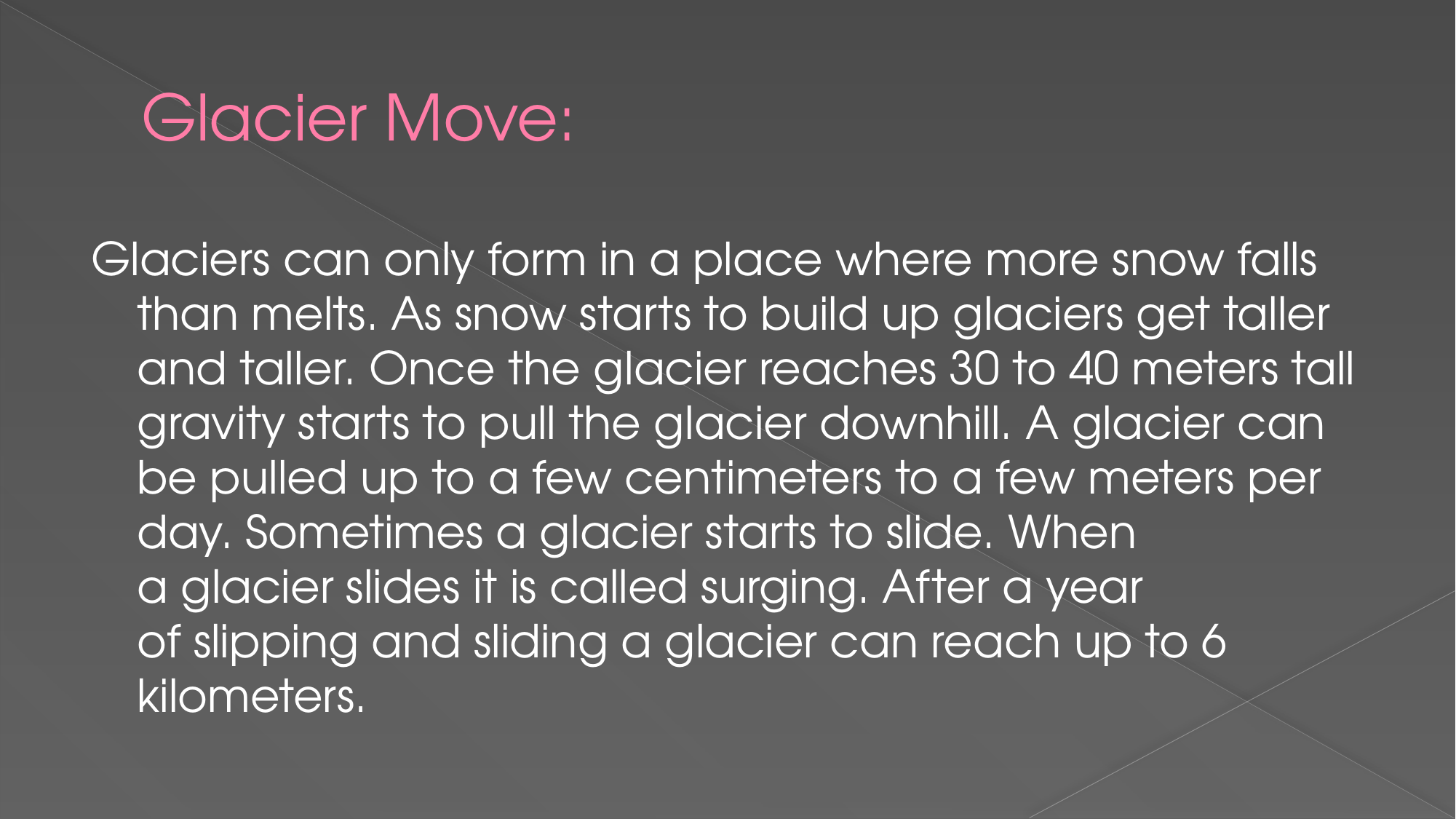

# Glacier Move:
Glaciers can only form in a place where more snow falls than melts. As snow starts to build up glaciers get taller and taller. Once the glacier reaches 30 to 40 meters tall gravity starts to pull the glacier downhill. A glacier can be pulled up to a few centimeters to a few meters per day. Sometimes a glacier starts to slide. When a glacier slides it is called surging. After a year of slipping and sliding a glacier can reach up to 6 kilometers.